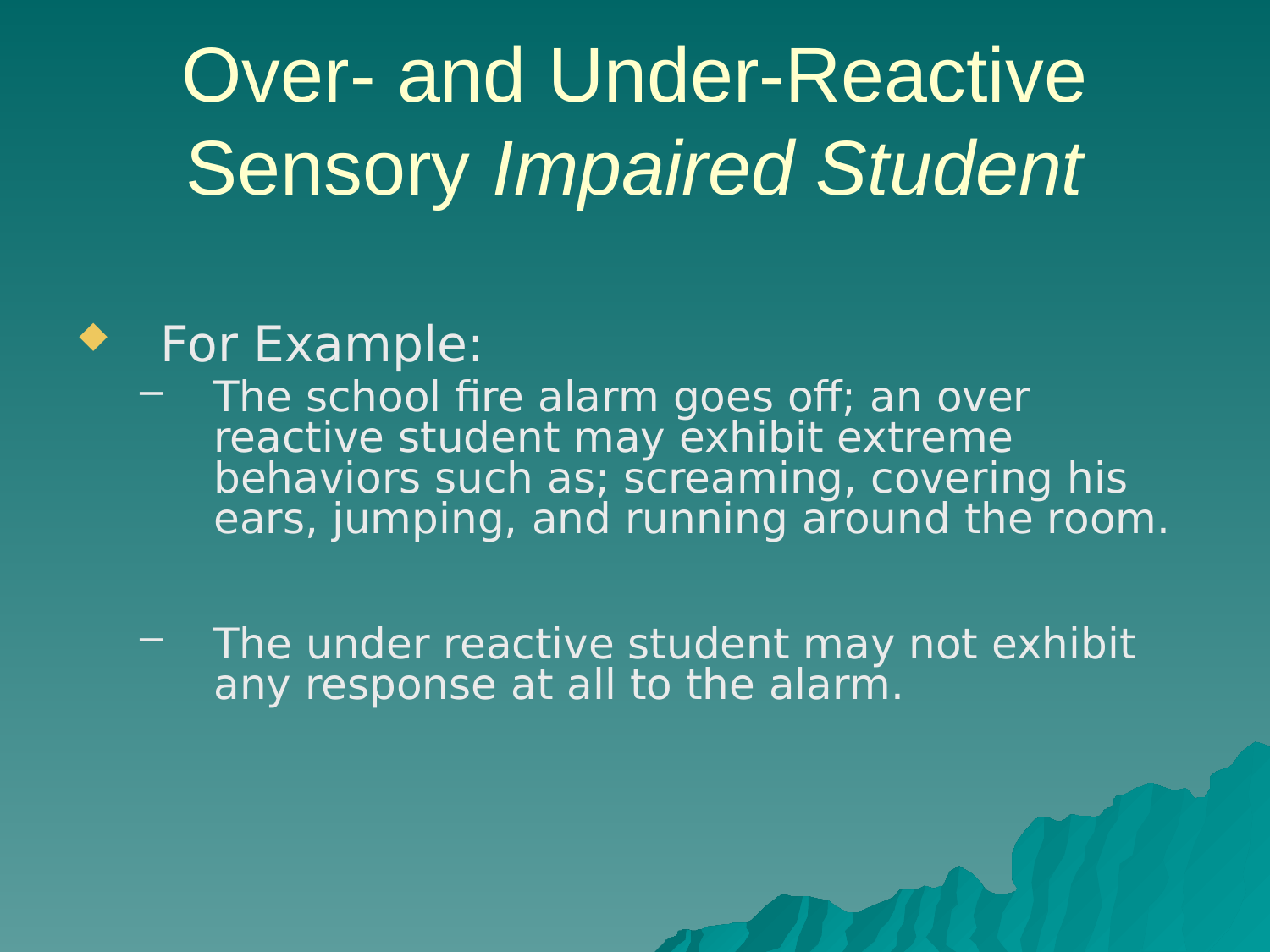

# Over- and Under-Reactive Sensory Impaired Student
For Example:
The school fire alarm goes off; an over reactive student may exhibit extreme behaviors such as; screaming, covering his ears, jumping, and running around the room.

The under reactive student may not exhibit any response at all to the alarm.